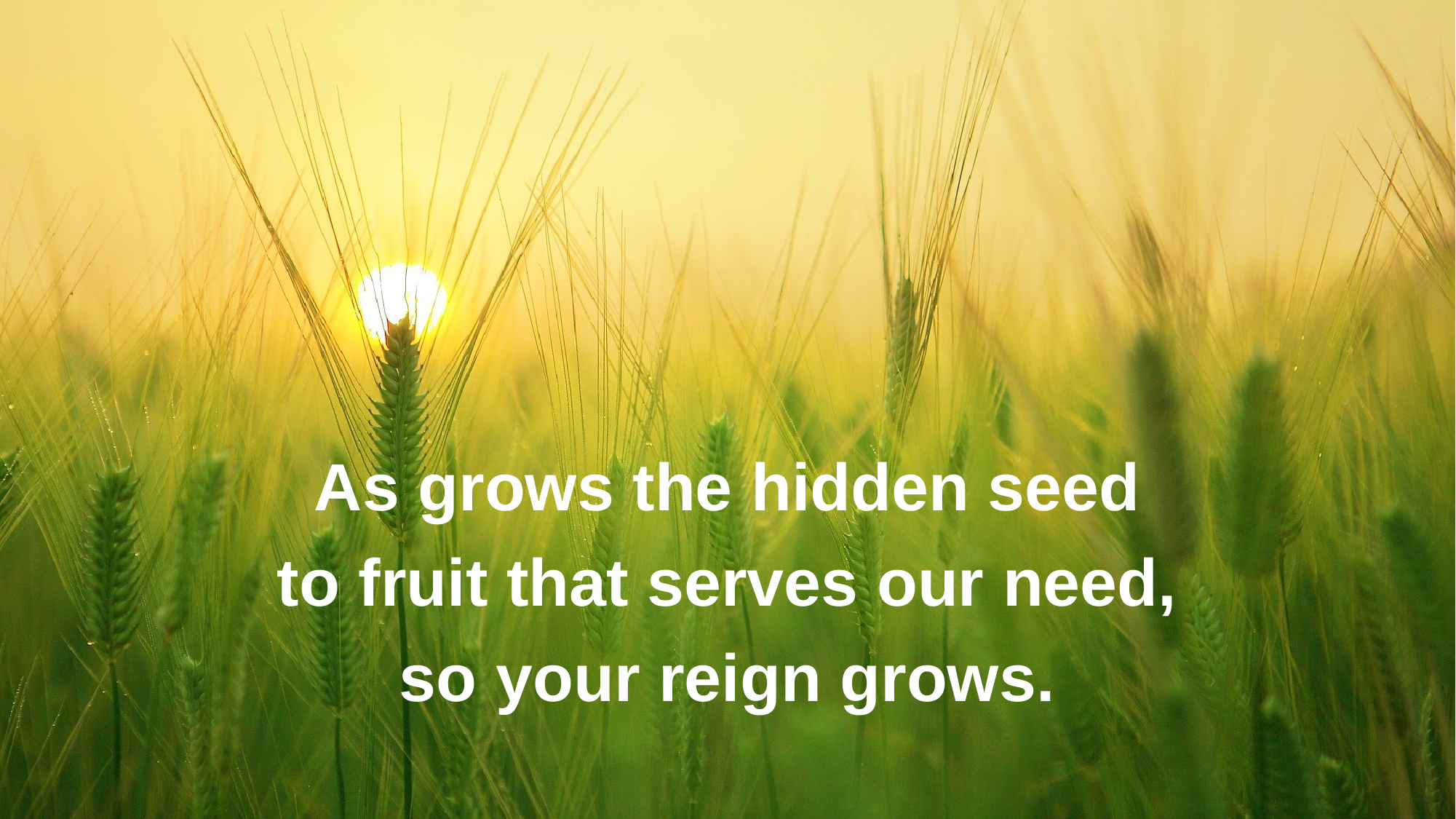

As grows the hidden seed
to fruit that serves our need,
so your reign grows.